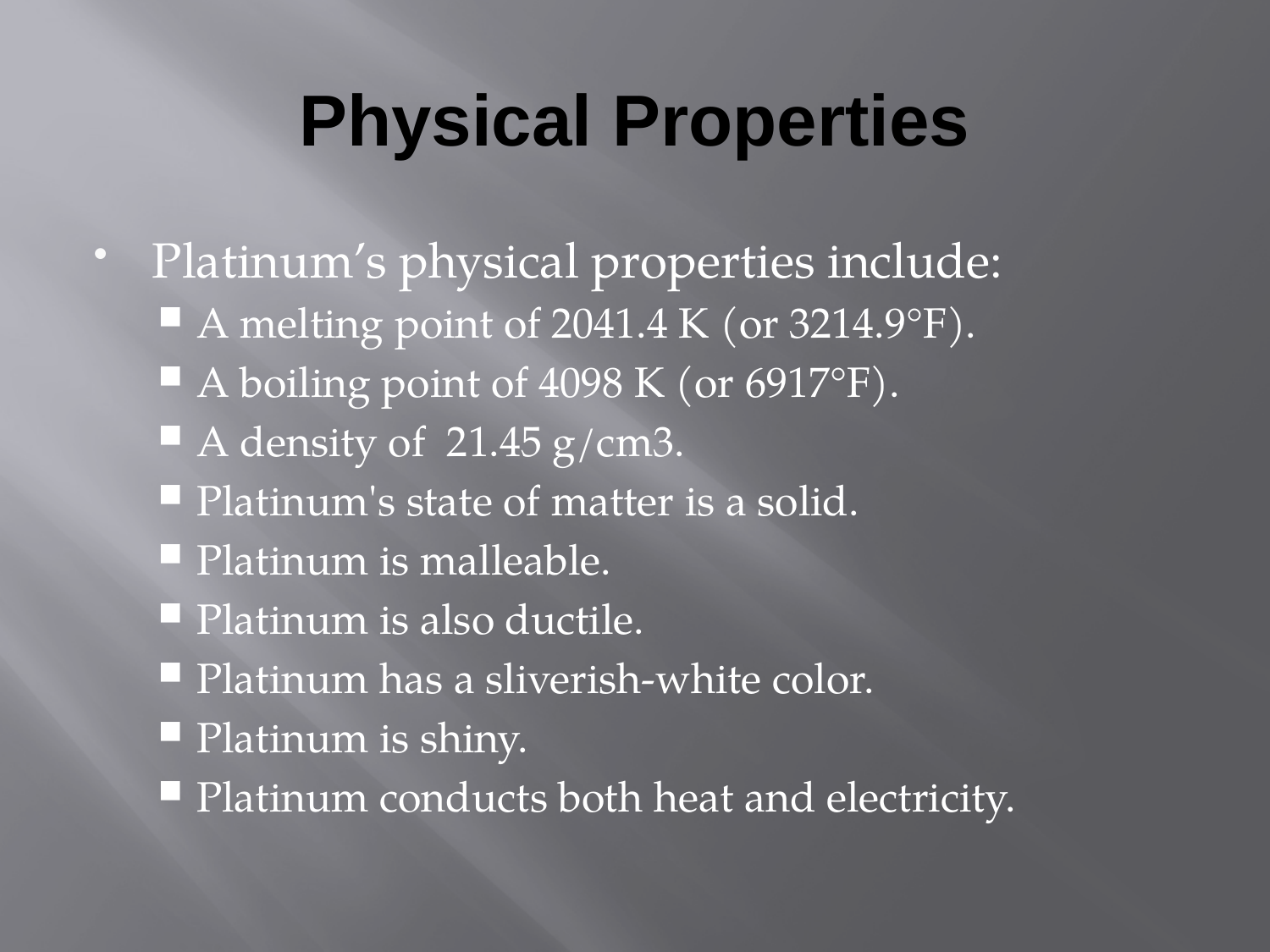

# Physical Properties
Platinum’s physical properties include:
A melting point of 2041.4 K (or 3214.9°F).
A boiling point of 4098 K (or 6917°F).
A density of  21.45 g/cm3.
Platinum's state of matter is a solid.
Platinum is malleable.
Platinum is also ductile.
Platinum has a sliverish-white color.
Platinum is shiny.
Platinum conducts both heat and electricity.